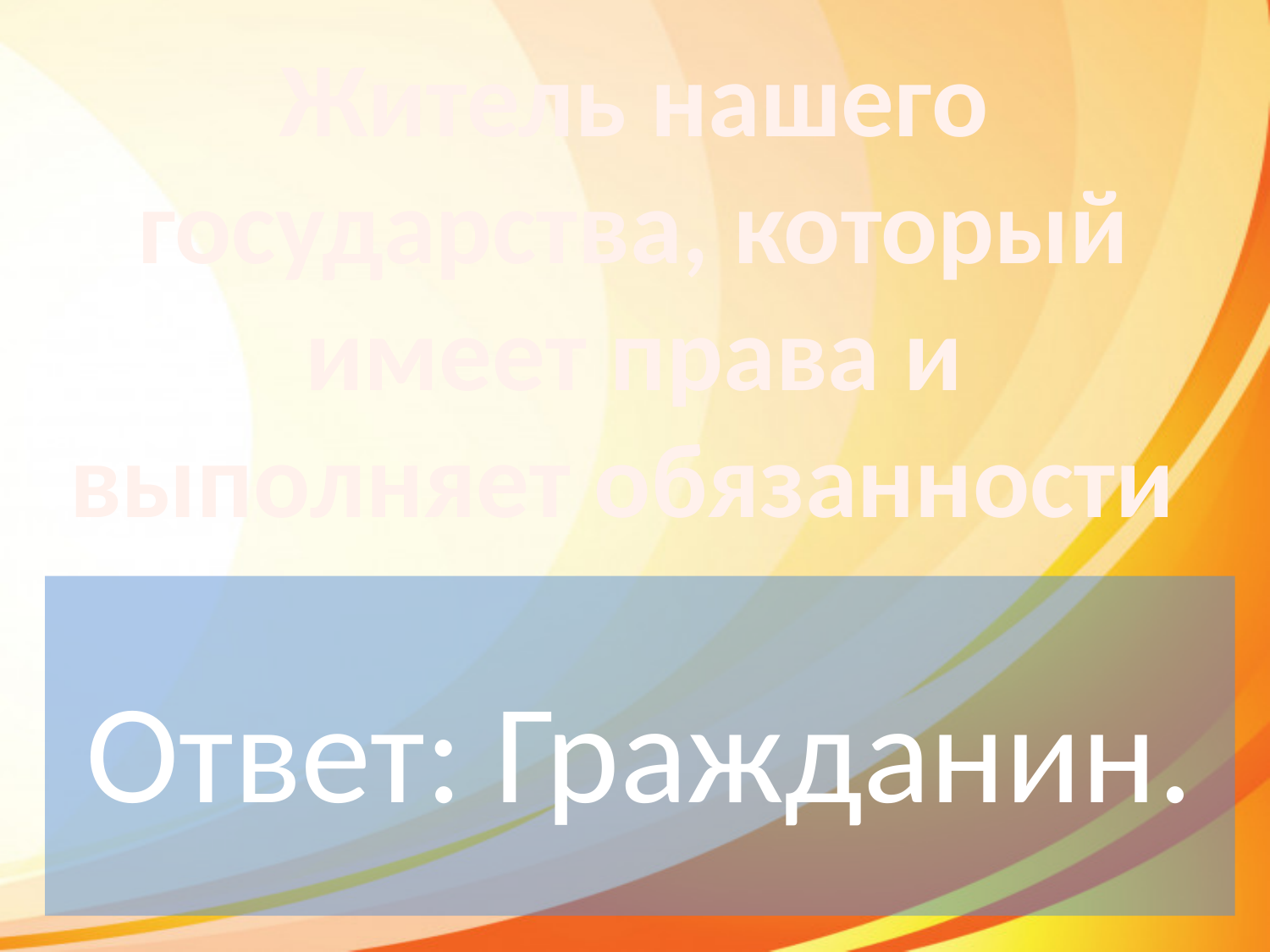

Житель нашего государства, который имеет права и выполняет обязанности
Ответ: Гражданин.